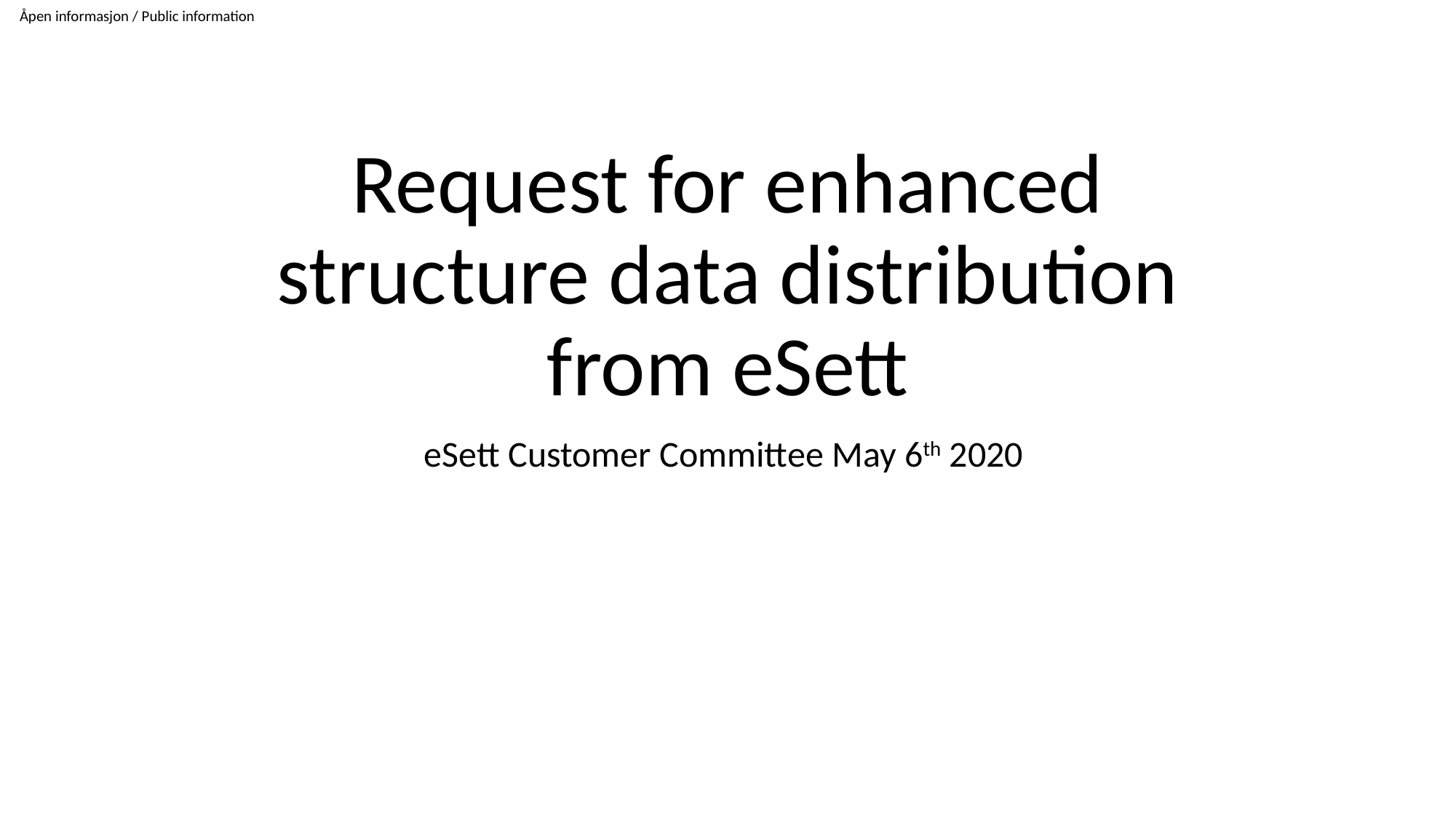

# Request for enhanced structure data distribution from eSett
eSett Customer Committee May 6th 2020